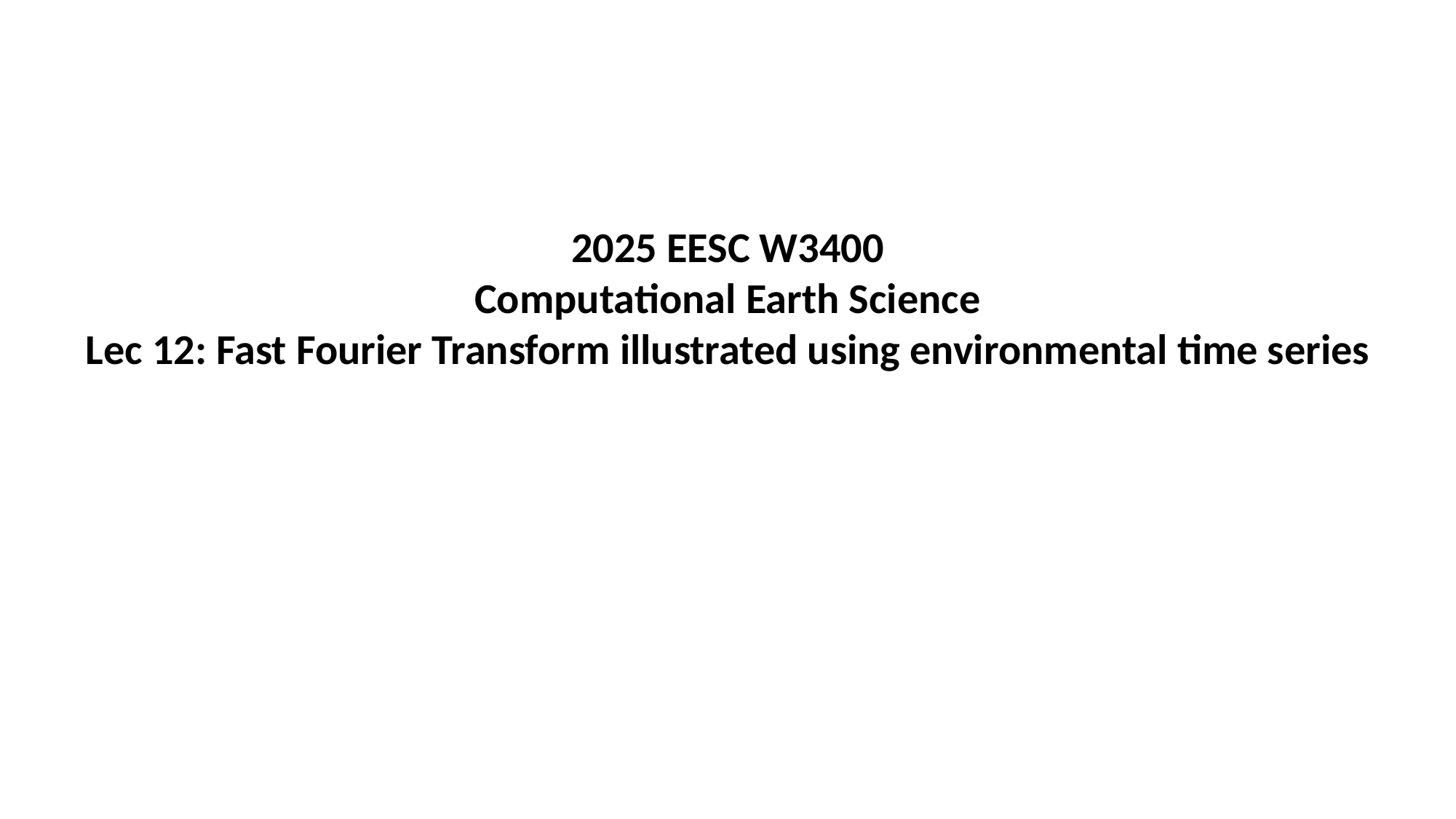

2025 EESC W3400
Computational Earth Science
Lec 12: Fast Fourier Transform illustrated using environmental time series